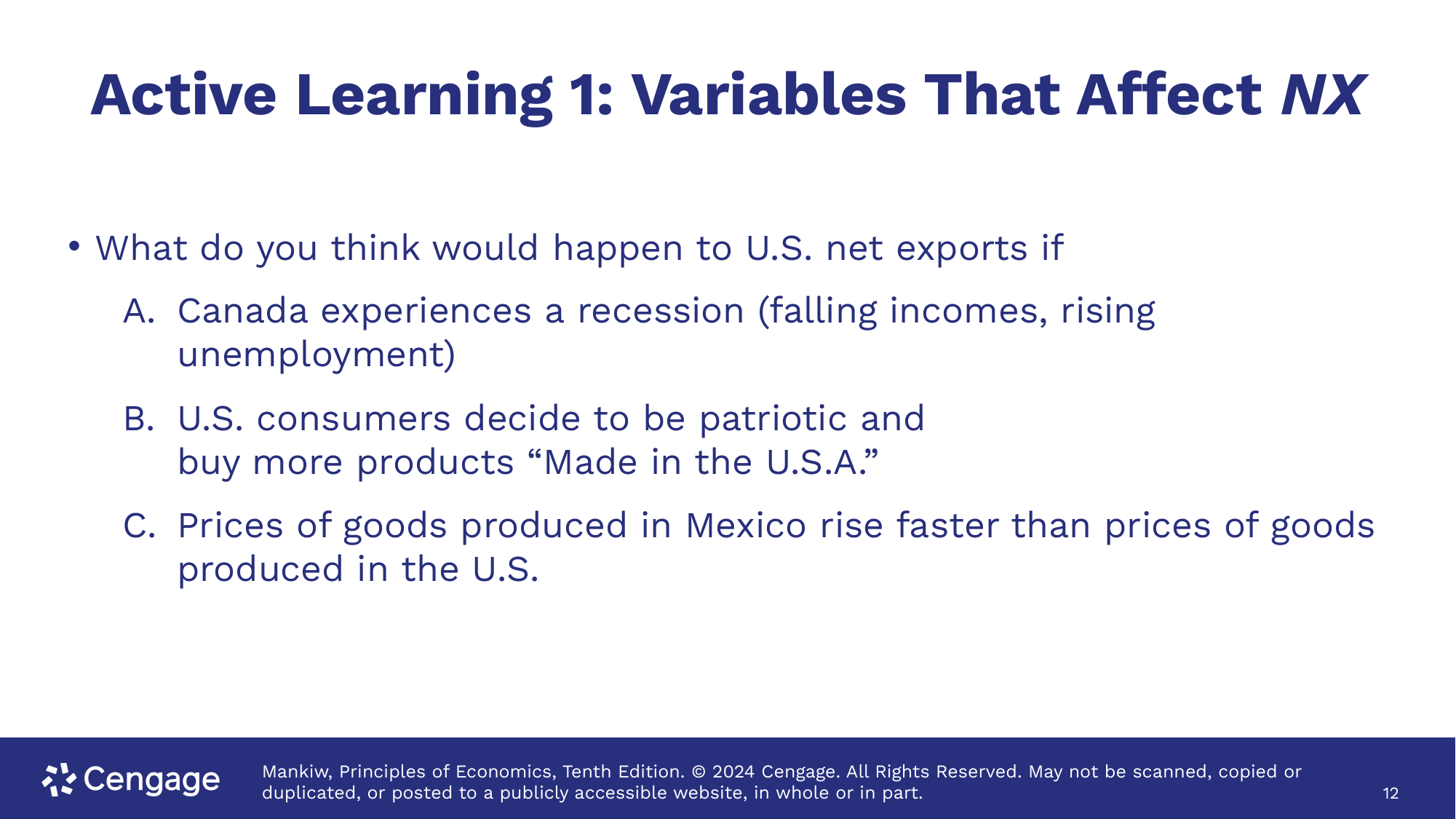

# Active Learning 1: Variables That Affect NX
What do you think would happen to U.S. net exports if
Canada experiences a recession (falling incomes, rising unemployment)
U.S. consumers decide to be patriotic and
buy more products “Made in the U.S.A.”
Prices of goods produced in Mexico rise faster than prices of goods produced in the U.S.